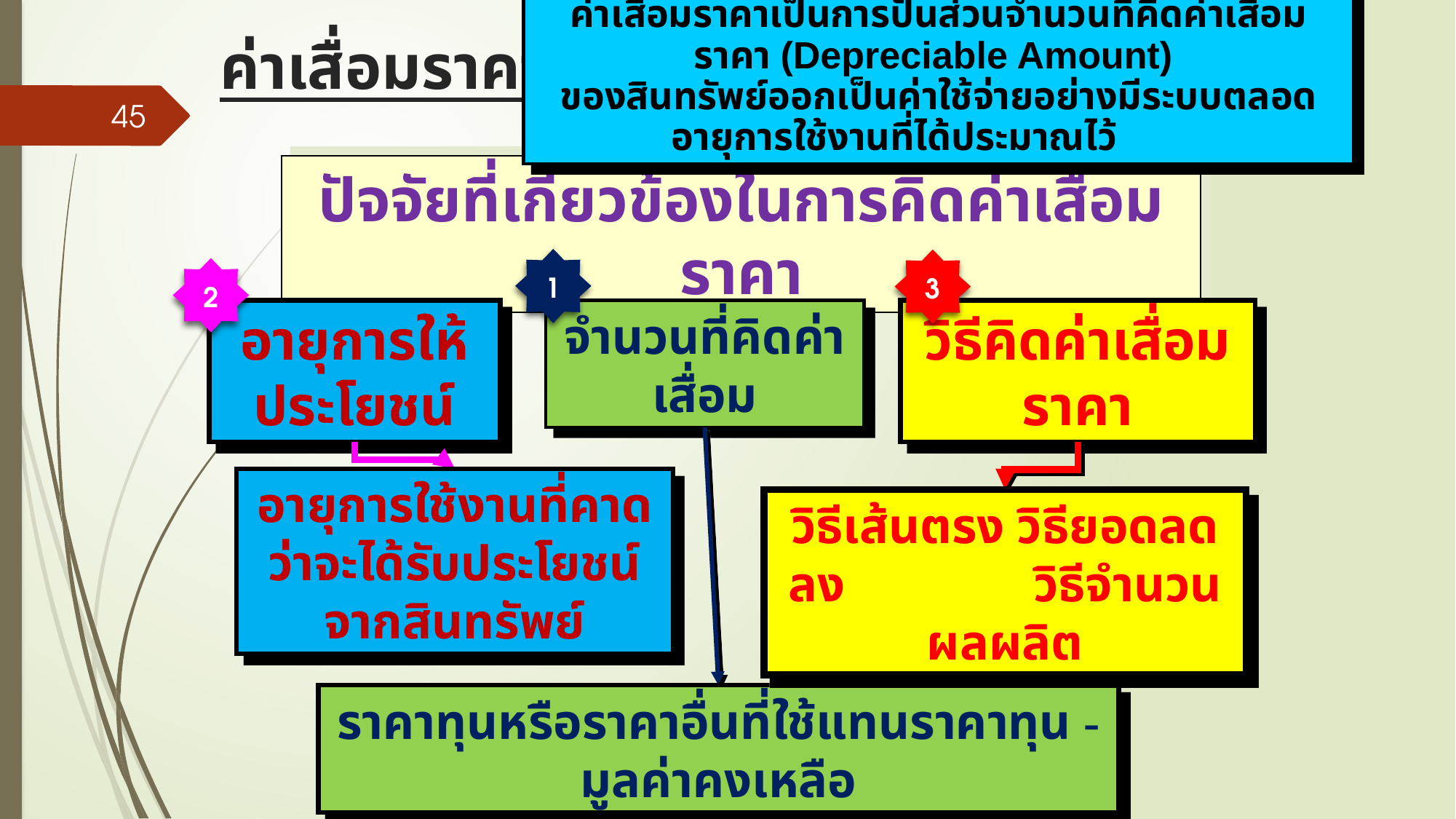

# ค่าเสื่อมราคา
ค่าเสื่อมราคาเป็นการปันส่วนจำนวนที่คิดค่าเสื่อมราคา (Depreciable Amount)
ของสินทรัพย์ออกเป็นค่าใช้จ่ายอย่างมีระบบตลอดอายุการใช้งานที่ได้ประมาณไว้
45
ปัจจัยที่เกี่ยวข้องในการคิดค่าเสื่อมราคา
1
3
2
อายุการให้ประโยชน์
จำนวนที่คิดค่าเสื่อม
วิธีคิดค่าเสื่อมราคา
ราคาทุนหรือราคาอื่นที่ใช้แทนราคาทุน - มูลค่าคงเหลือ
วิธีเส้นตรง วิธียอดลดลง               วิธีจำนวนผลผลิต
อายุการใช้งานที่คาดว่าจะได้รับประโยชน์จากสินทรัพย์